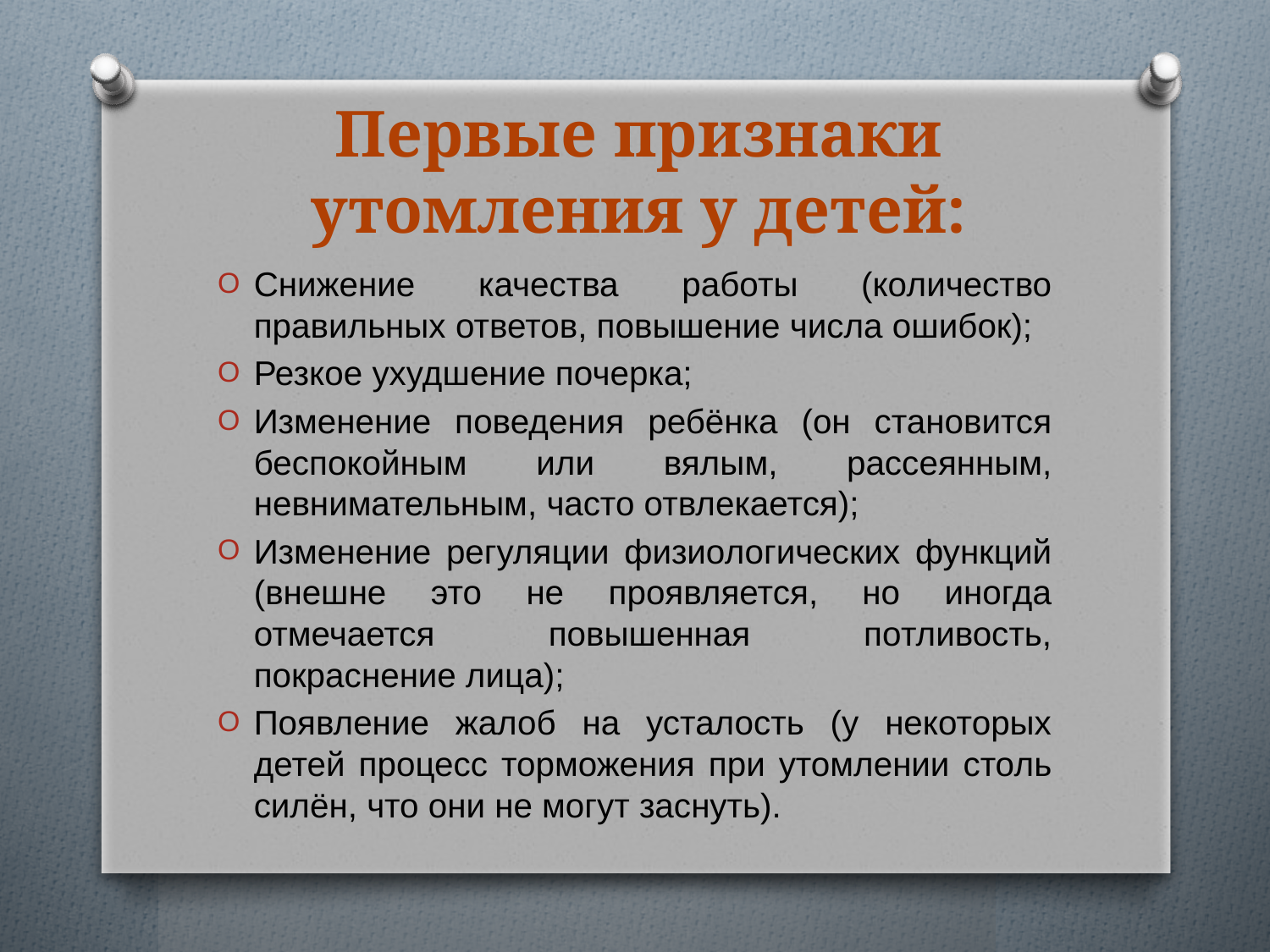

# Первые признаки утомления у детей:
Снижение качества работы (количество правильных ответов, повышение числа ошибок);
Резкое ухудшение почерка;
Изменение поведения ребёнка (он становится беспокойным или вялым, рассеянным, невнимательным, часто отвлекается);
Изменение регуляции физиологических функций (внешне это не проявляется, но иногда отмечается повышенная потливость, покраснение лица);
Появление жалоб на усталость (у некоторых детей процесс торможения при утомлении столь силён, что они не могут заснуть).